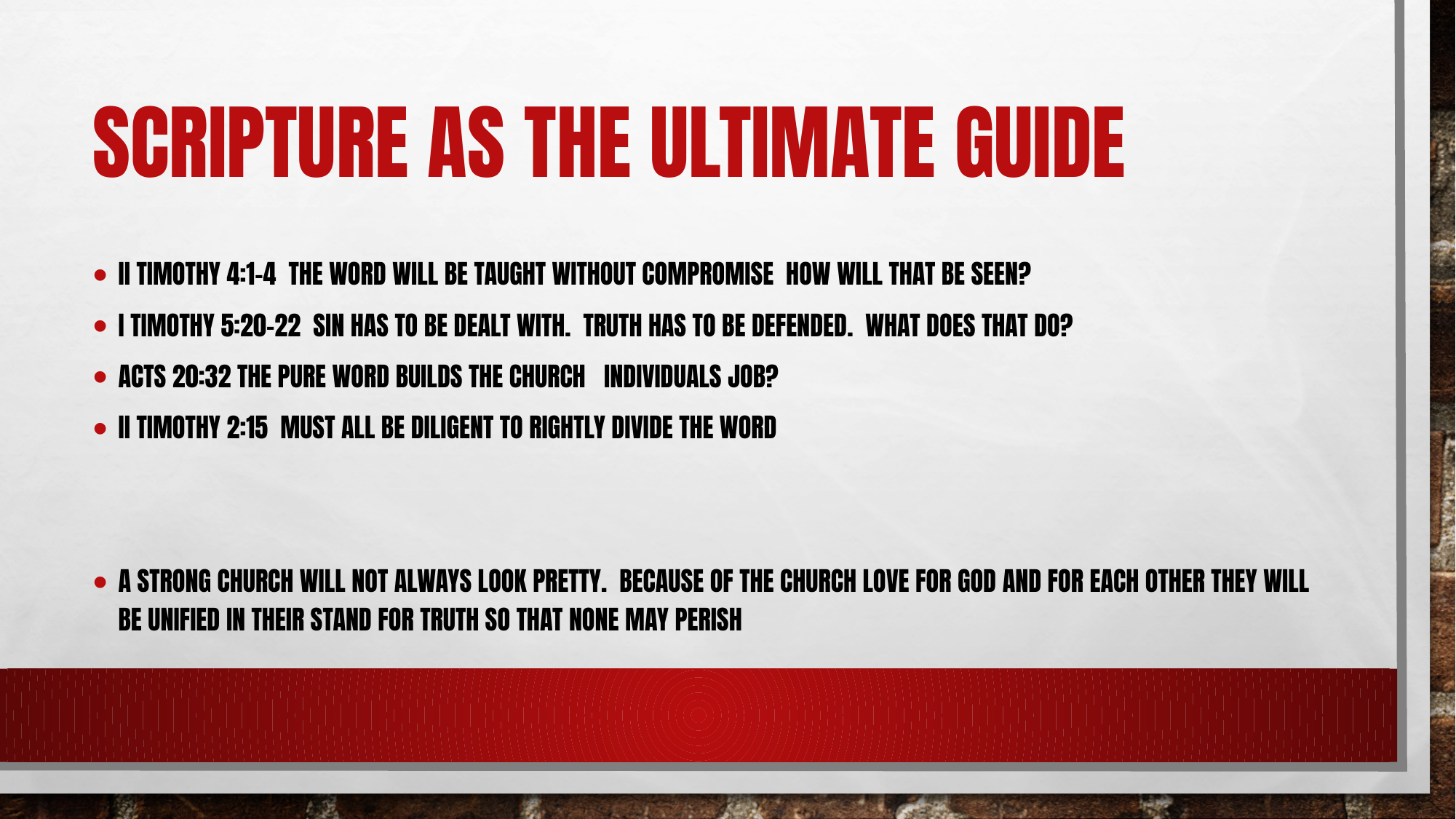

# Scripture as the ultimate guide
Ii timothy 4:1-4  The word will be taught without compromise  how will that be seen?
I timothy 5:20-22  sin has to be dealt with.  Truth has to be defended.  what does that do?
Acts 20:32 the pure word builds the church   individuals job?
Ii timothy 2:15  must all be diligent to rightly divide the word

A strong church will not always look pretty.  Because of the church love for god and for each other they will be unified in their stand for truth so that none may perish